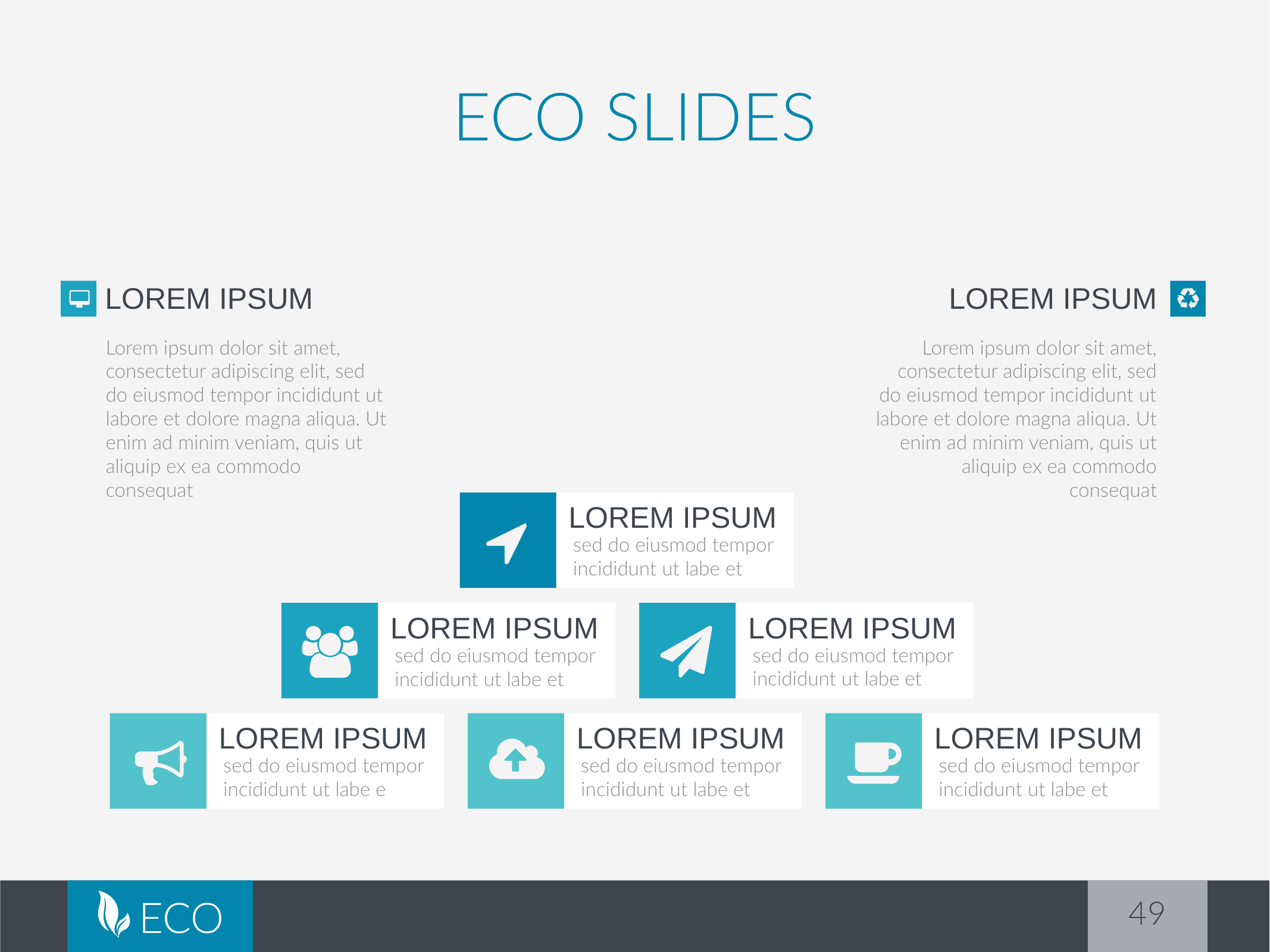

# ECO SLIDES
Lorem ipsum
Lorem ipsum

Lorem ipsum dolor sit amet, consectetur adipiscing elit, sed do eiusmod tempor incididunt ut labore et dolore magna aliqua. Ut enim ad minim veniam, quis ut aliquip ex ea commodo consequat
Lorem ipsum dolor sit amet, consectetur adipiscing elit, sed do eiusmod tempor incididunt ut labore et dolore magna aliqua. Ut enim ad minim veniam, quis ut aliquip ex ea commodo consequat

Lorem ipsum

sed do eiusmod tempor incididunt ut labe et

Lorem ipsum
Lorem ipsum

sed do eiusmod tempor incididunt ut labe et
sed do eiusmod tempor incididunt ut labe et

Lorem ipsum
Lorem ipsum
Lorem ipsum

sed do eiusmod tempor incididunt ut labe e
sed do eiusmod tempor incididunt ut labe et
sed do eiusmod tempor incididunt ut labe et
49